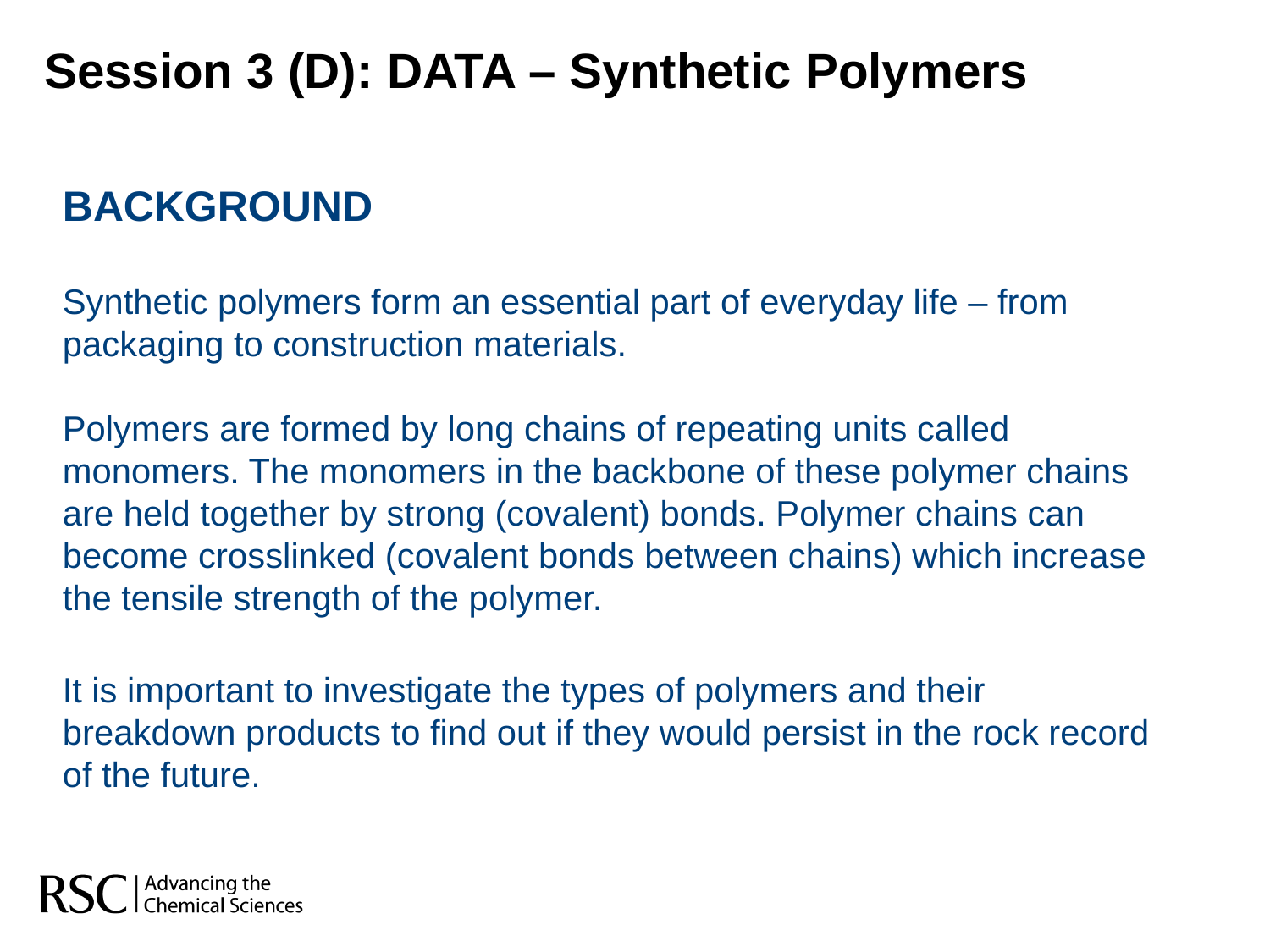

Session 3 (D): DATA – Synthetic Polymers
BACKGROUND

Synthetic polymers form an essential part of everyday life – from packaging to construction materials.

Polymers are formed by long chains of repeating units called monomers. The monomers in the backbone of these polymer chains are held together by strong (covalent) bonds. Polymer chains can become crosslinked (covalent bonds between chains) which increase the tensile strength of the polymer.

It is important to investigate the types of polymers and their breakdown products to find out if they would persist in the rock record of the future.